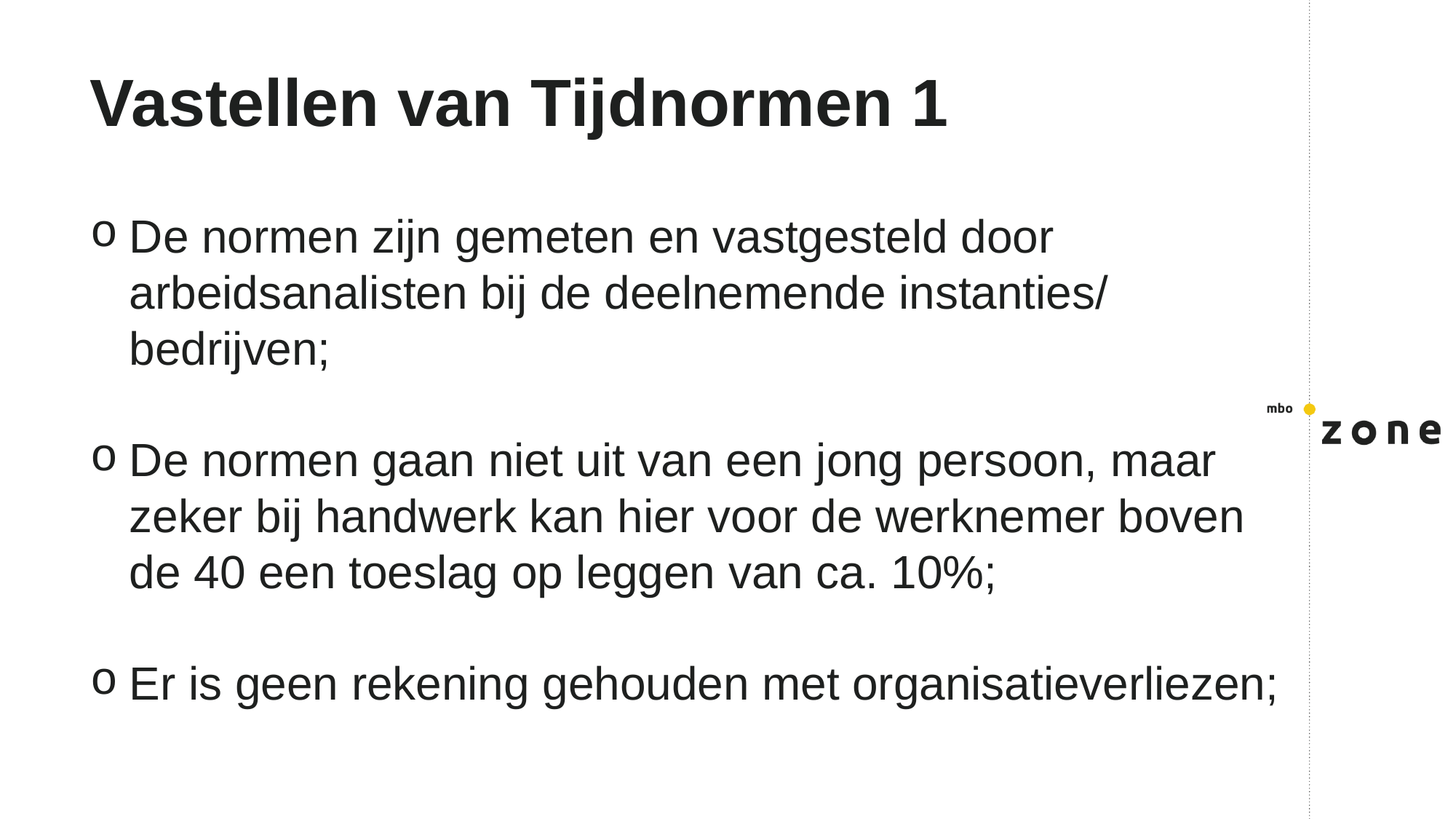

# Vastellen van Tijdnormen 1
De normen zijn gemeten en vastgesteld door arbeidsanalisten bij de deelnemende instanties/ bedrijven;

De normen gaan niet uit van een jong persoon, maar zeker bij handwerk kan hier voor de werknemer boven de 40 een toeslag op leggen van ca. 10%;

Er is geen rekening gehouden met organisatieverliezen;